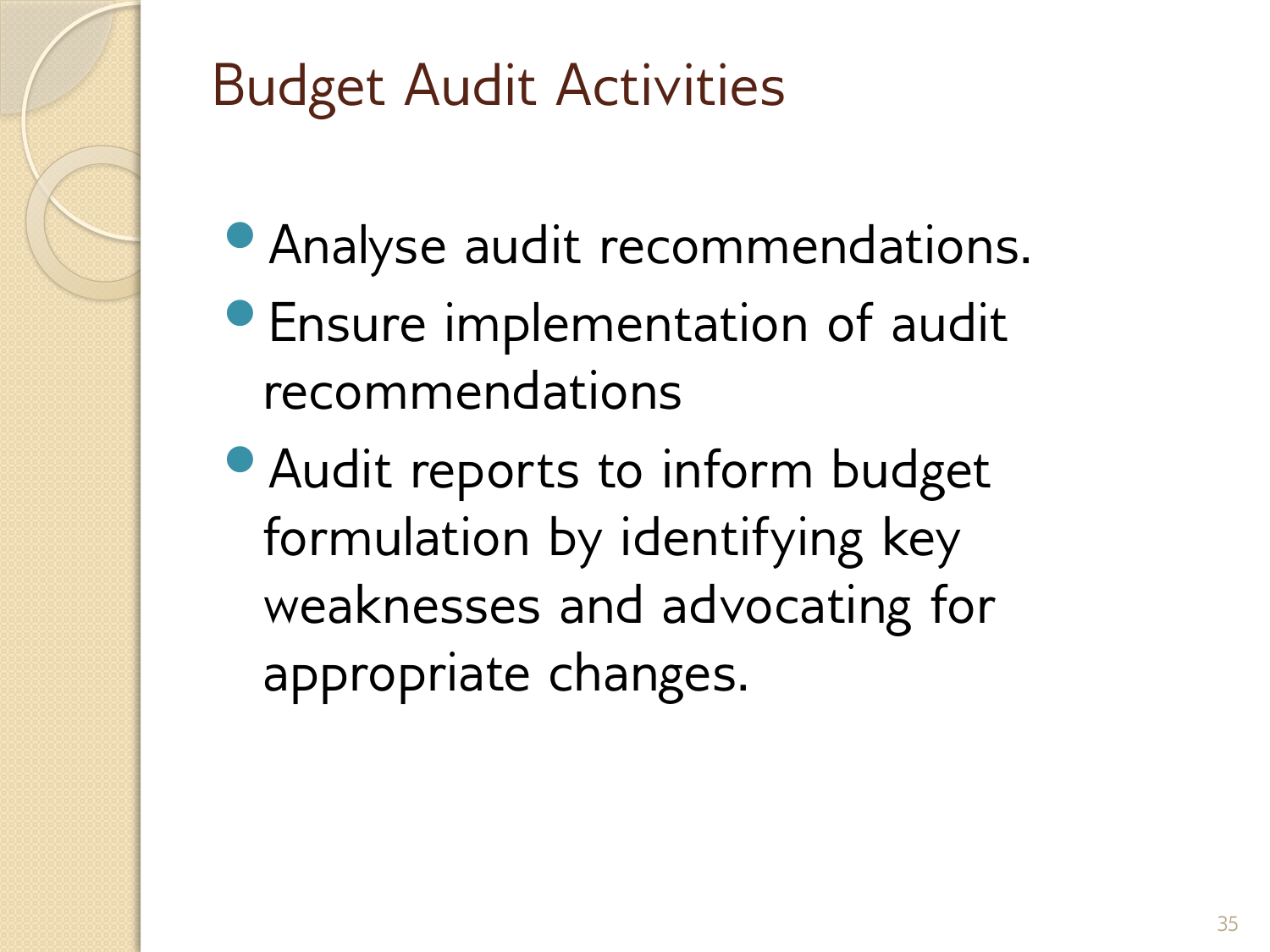

# Budget Audit Activities
Analyse audit recommendations.
Ensure implementation of audit recommendations
Audit reports to inform budget formulation by identifying key weaknesses and advocating for appropriate changes.

35